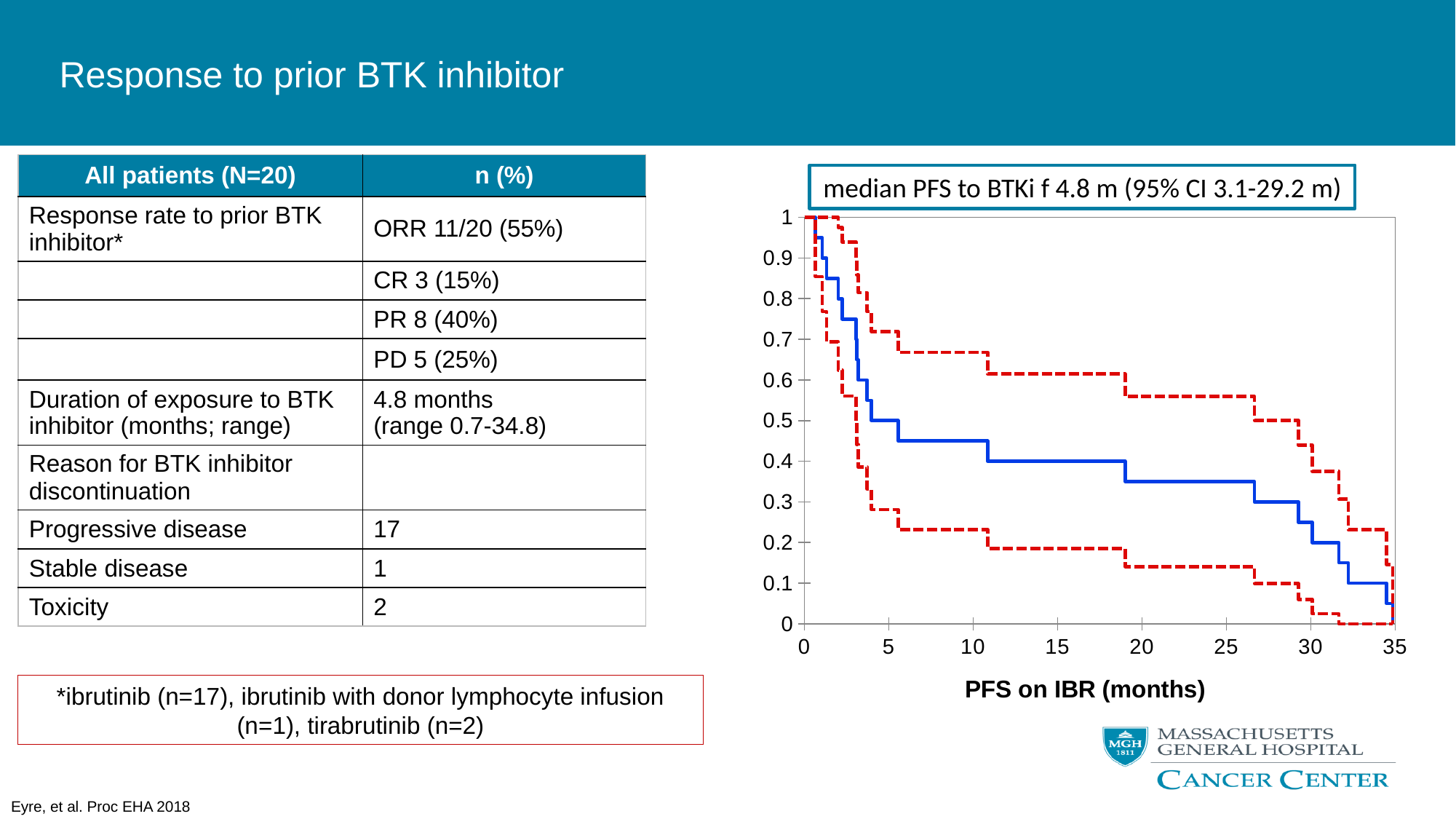

# Response to prior BTK inhibitor
| All patients (N=20) | n (%) |
| --- | --- |
| Response rate to prior BTK inhibitor\* | ORR 11/20 (55%) |
|  | CR 3 (15%) |
|  | PR 8 (40%) |
|  | PD 5 (25%) |
| Duration of exposure to BTK inhibitor (months; range) | 4.8 months (range 0.7-34.8) |
| Reason for BTK inhibitor discontinuation |  |
| Progressive disease | 17 |
| Stable disease | 1 |
| Toxicity | 2 |
median PFS to BTKi f 4.8 m (95% CI 3.1-29.2 m)

### Chart

| Category |  |  |  |
|---|---|---|---|
*ibrutinib (n=17), ibrutinib with donor lymphocyte infusion (n=1), tirabrutinib (n=2)
Eyre, et al. Proc EHA 2018